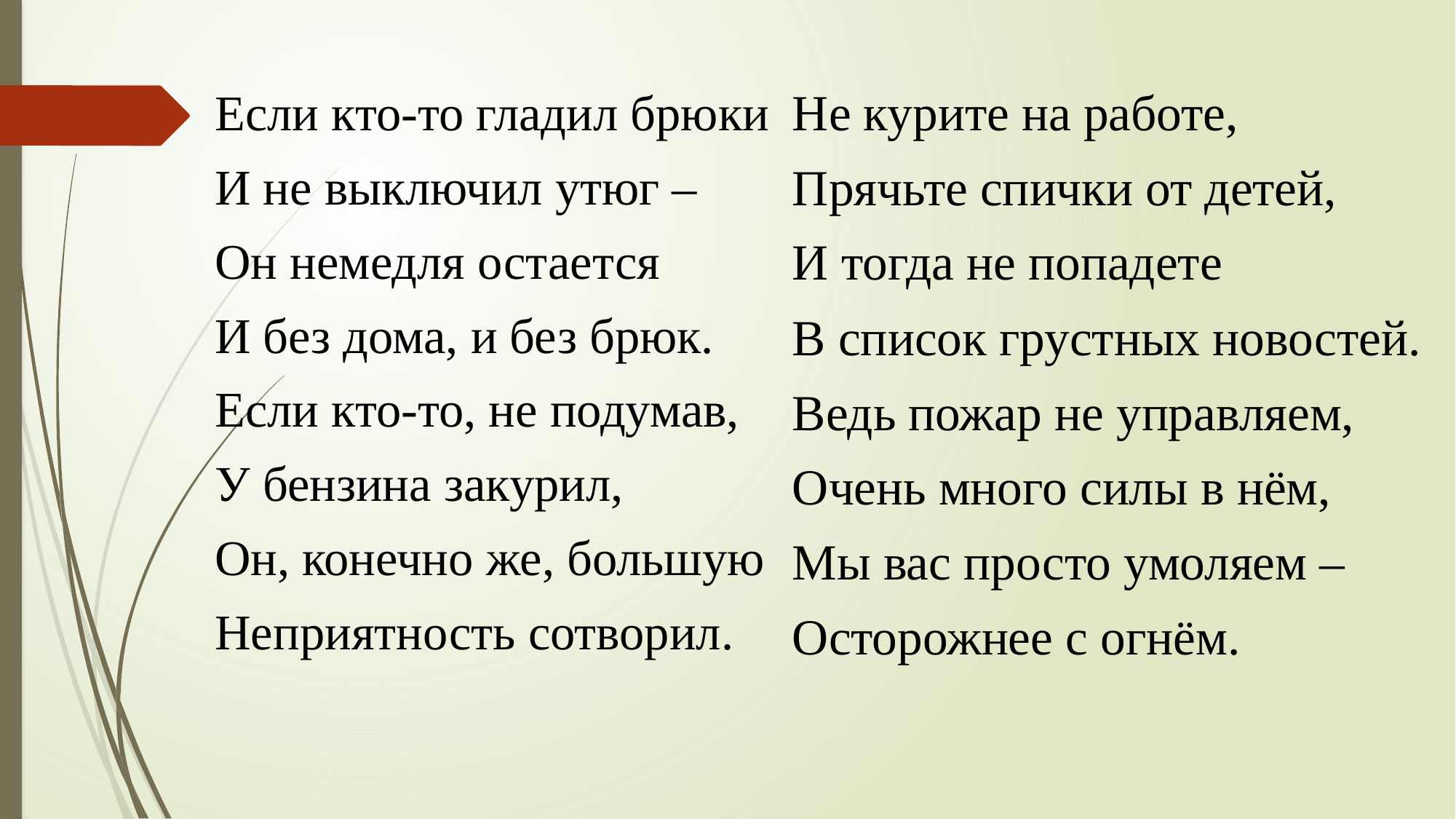

#
Не курите на работе,
Прячьте спички от детей,
И тогда не попадете
В список грустных новостей.
Ведь пожар не управляем,
Очень много силы в нём,
Мы вас просто умоляем –
Осторожнее с огнём.

Если кто-то гладил брюки
И не выключил утюг –
Он немедля остается
И без дома, и без брюк.
Если кто-то, не подумав,
У бензина закурил,
Он, конечно же, большую
Неприятность сотворил.